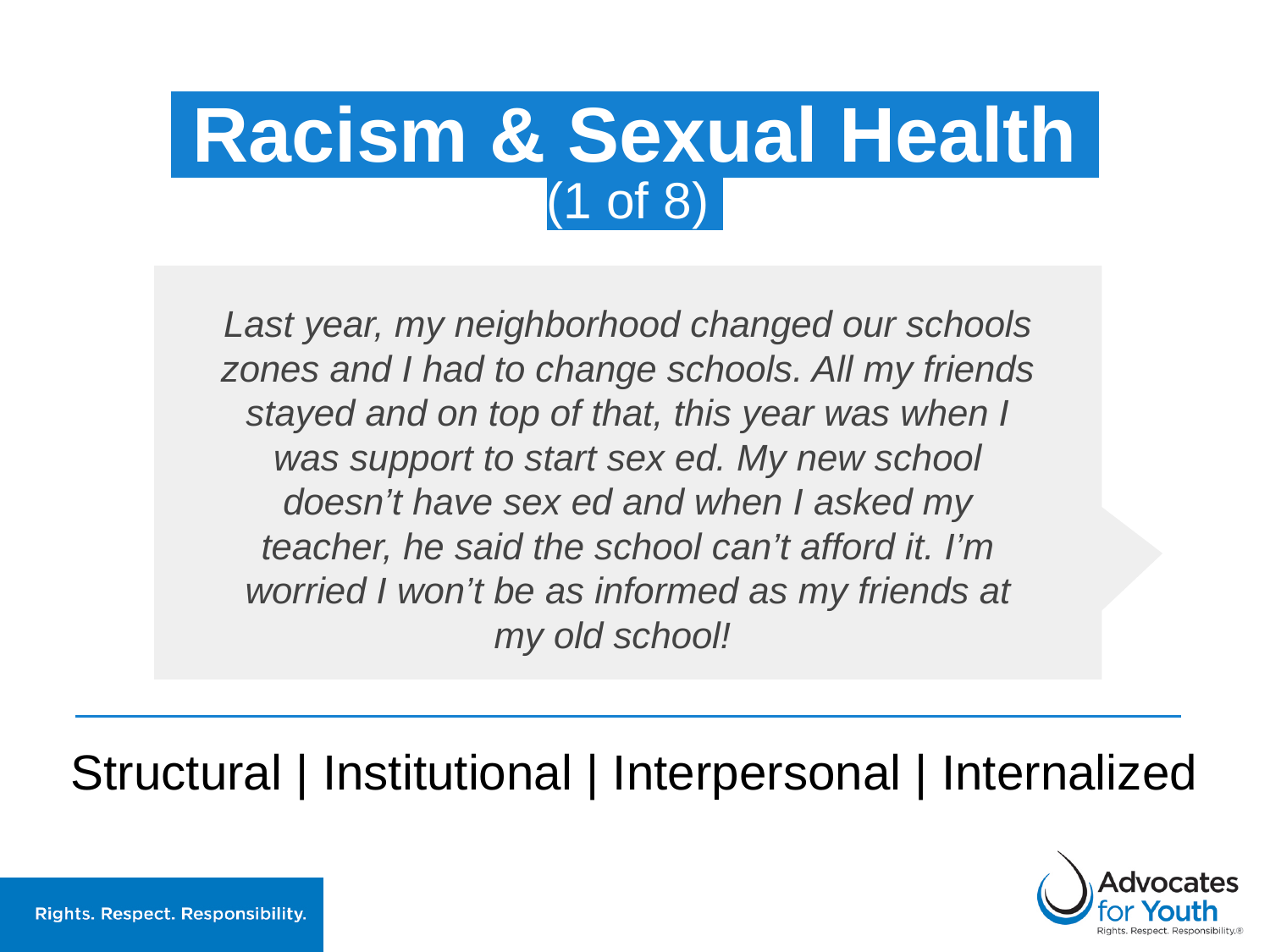

# Racism & Sexual Health
(1 of 8)
Last year, my neighborhood changed our schools zones and I had to change schools. All my friends stayed and on top of that, this year was when I was support to start sex ed. My new school doesn’t have sex ed and when I asked my teacher, he said the school can’t afford it. I’m worried I won’t be as informed as my friends at my old school!
Structural | Institutional | Interpersonal | Internalized